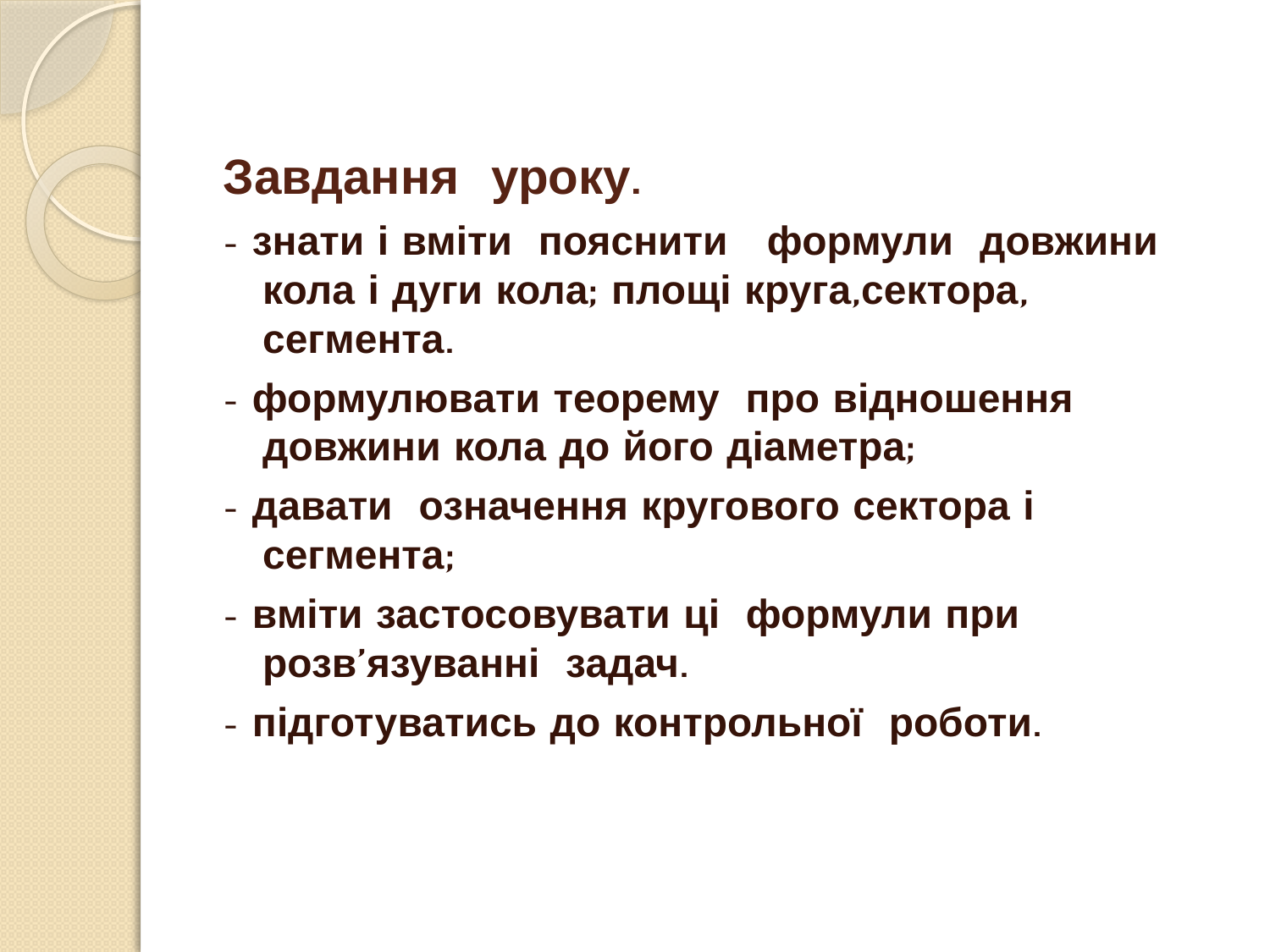

Завдання  уроку.
- знати і вміти  пояснити   формули  довжини кола і дуги кола; площі круга,сектора, сегмента.
- формулювати теорему  про відношення довжини кола до його діаметра;
- давати  означення кругового сектора і сегмента;
- вміти застосовувати ці  формули при розв’язуванні  задач.
- підготуватись до контрольної  роботи.